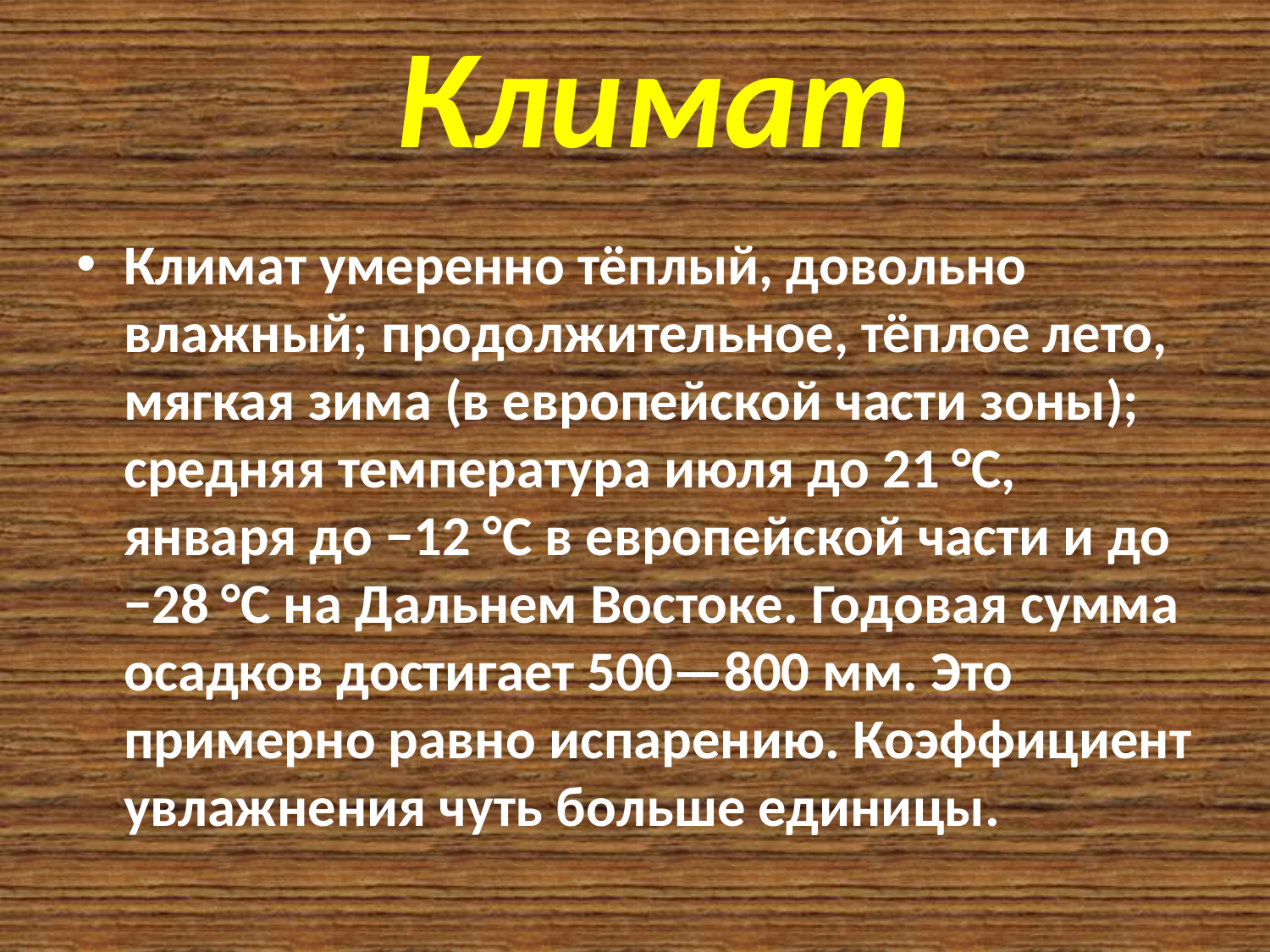

Климат
Климат умеренно тёплый, довольно влажный; продолжительное, тёплое лето, мягкая зима (в европейской части зоны); средняя температура июля до 21 °C, января до −12 °C в европейской части и до −28 °C на Дальнем Востоке. Годовая сумма осадков достигает 500—800 мм. Это примерно равно испарению. Коэффициент увлажнения чуть больше единицы.